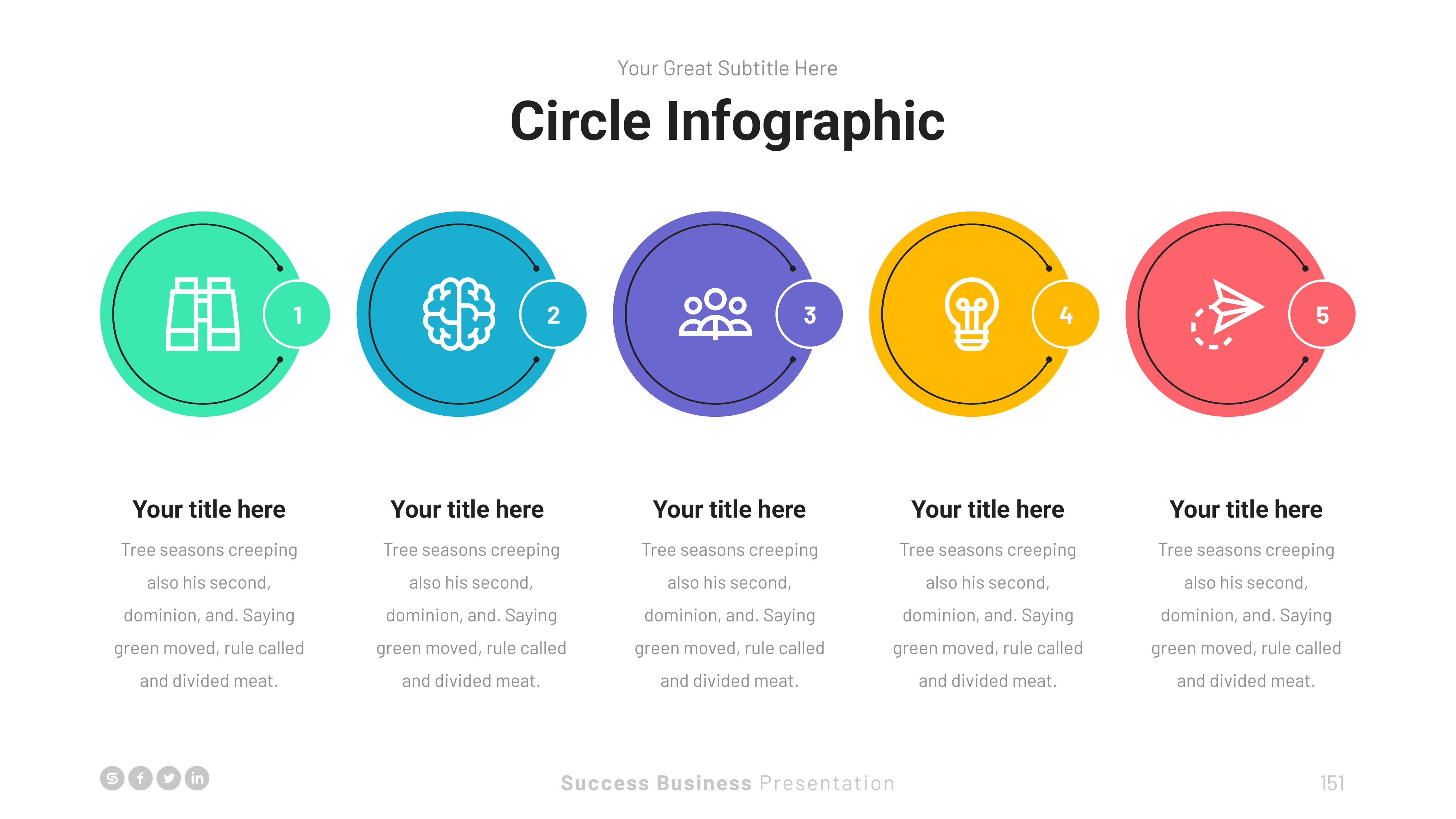

Your Great Subtitle Here
Circle Infographic

1

2

3

4

5
Your title here
Tree seasons creeping also his second, dominion, and. Saying green moved, rule called and divided meat.
Your title here
Tree seasons creeping also his second, dominion, and. Saying green moved, rule called and divided meat.
Your title here
Tree seasons creeping also his second, dominion, and. Saying green moved, rule called and divided meat.
Your title here
Tree seasons creeping also his second, dominion, and. Saying green moved, rule called and divided meat.
Your title here
Tree seasons creeping also his second, dominion, and. Saying green moved, rule called and divided meat.